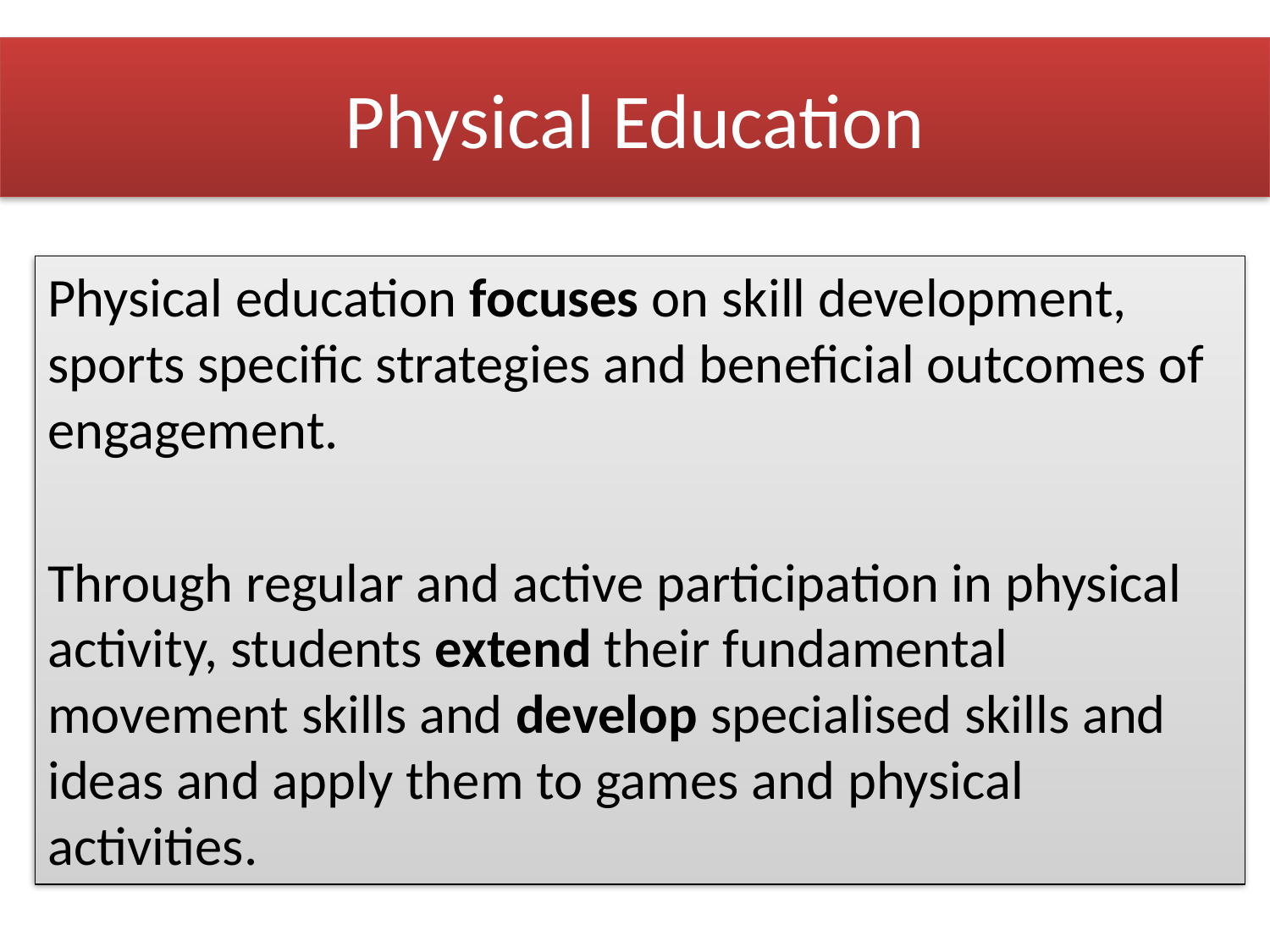

# Physical Education
Physical education focuses on skill development, sports specific strategies and beneficial outcomes of engagement.

Through regular and active participation in physical activity, students extend their fundamental movement skills and develop specialised skills and ideas and apply them to games and physical activities.